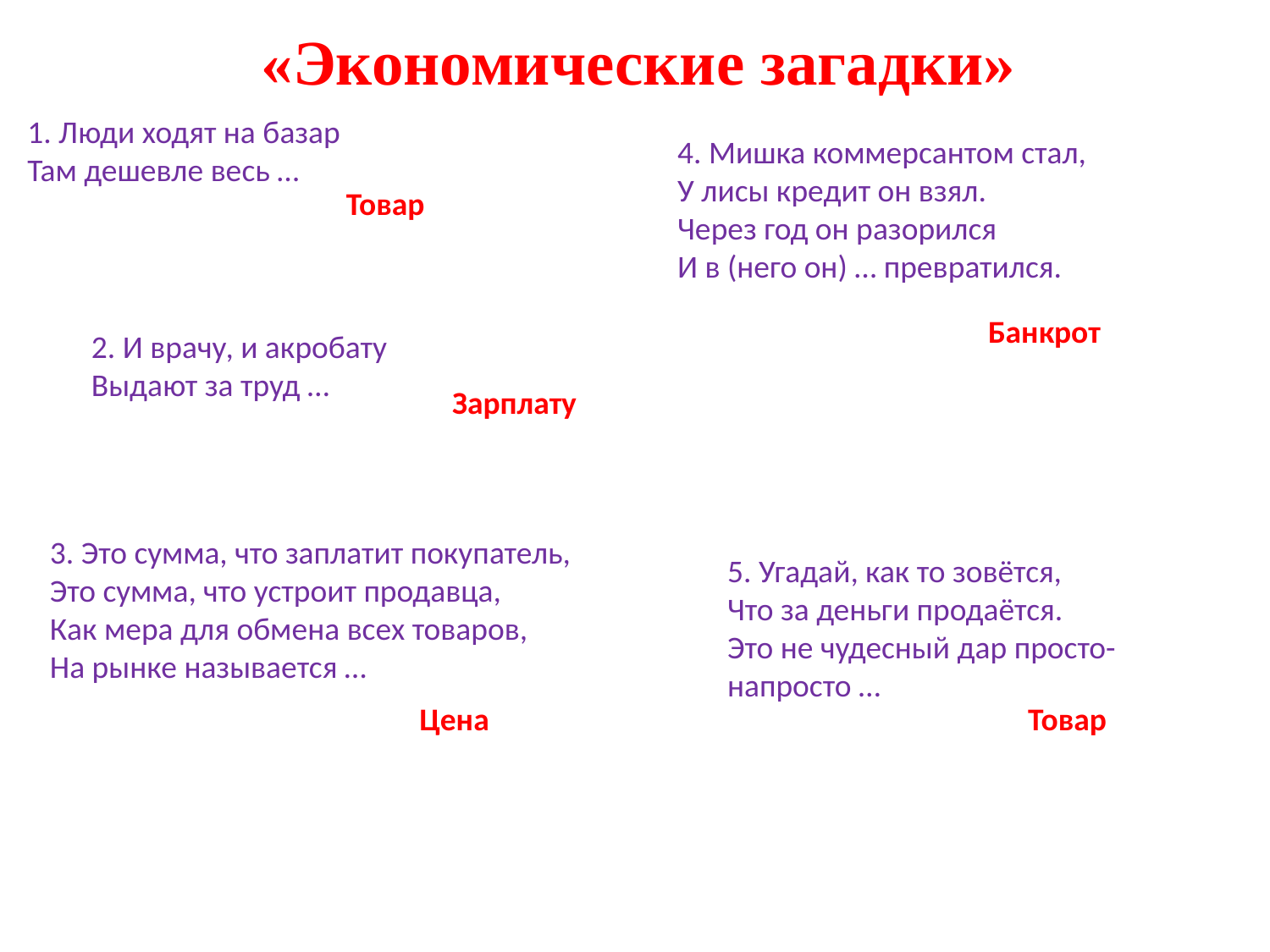

«Экономические загадки»
1. Люди ходят на базар
Там дешевле весь …
4. Мишка коммерсантом стал,
У лисы кредит он взял.
Через год он разорился
И в (него он) … превратился.

Товар
Банкрот
2. И врачу, и акробату
Выдают за труд …
Зарплату
3. Это сумма, что заплатит покупатель,
Это сумма, что устроит продавца,
Как мера для обмена всех товаров,
На рынке называется …
5. Угадай, как то зовётся,
Что за деньги продаётся.
Это не чудесный дар просто-напросто …
Цена
Товар